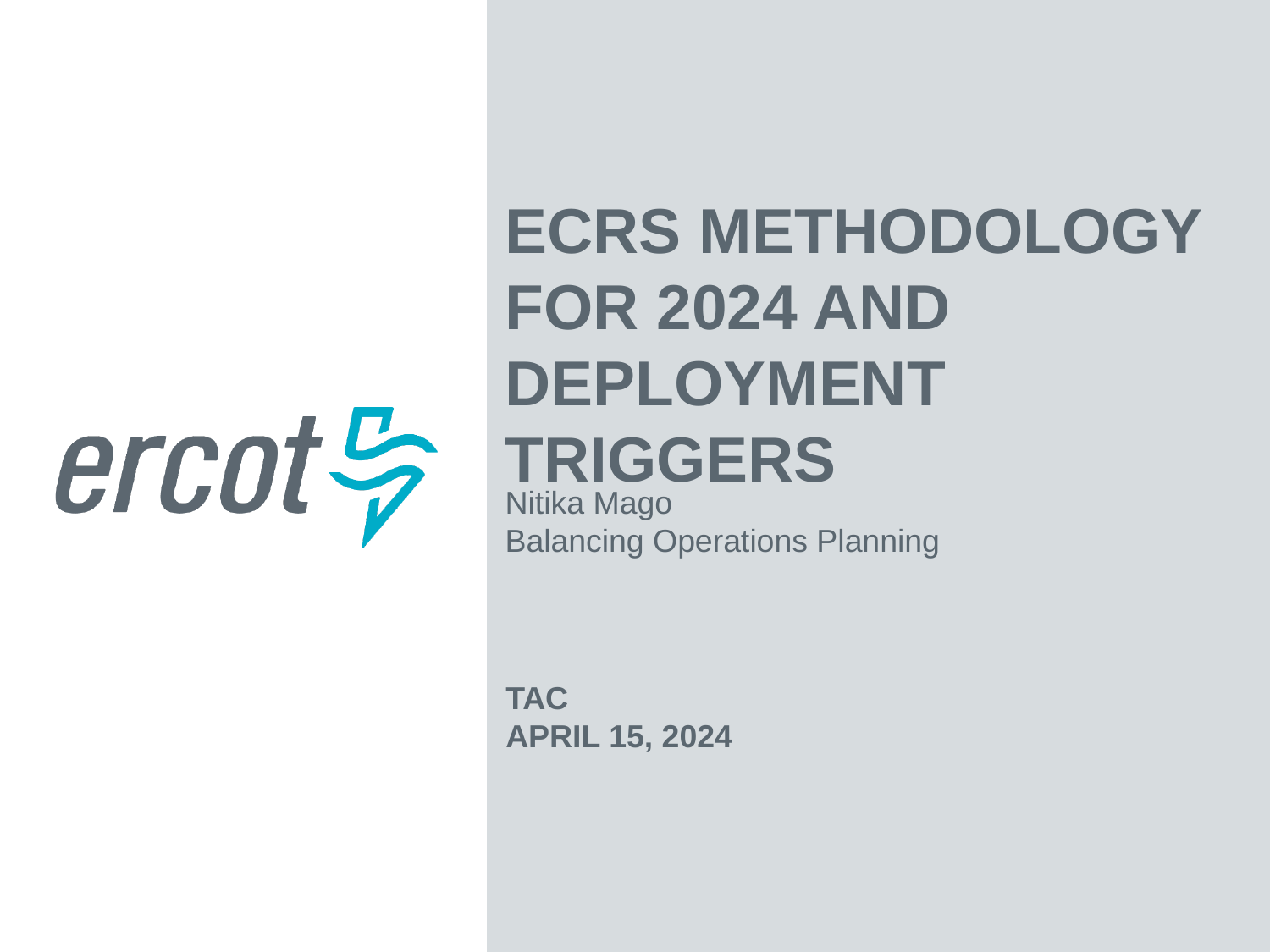

ECRS Methodology for 2024 And Deployment Triggers

Nitika Mago
Balancing Operations Planning
TAC
April 15, 2024